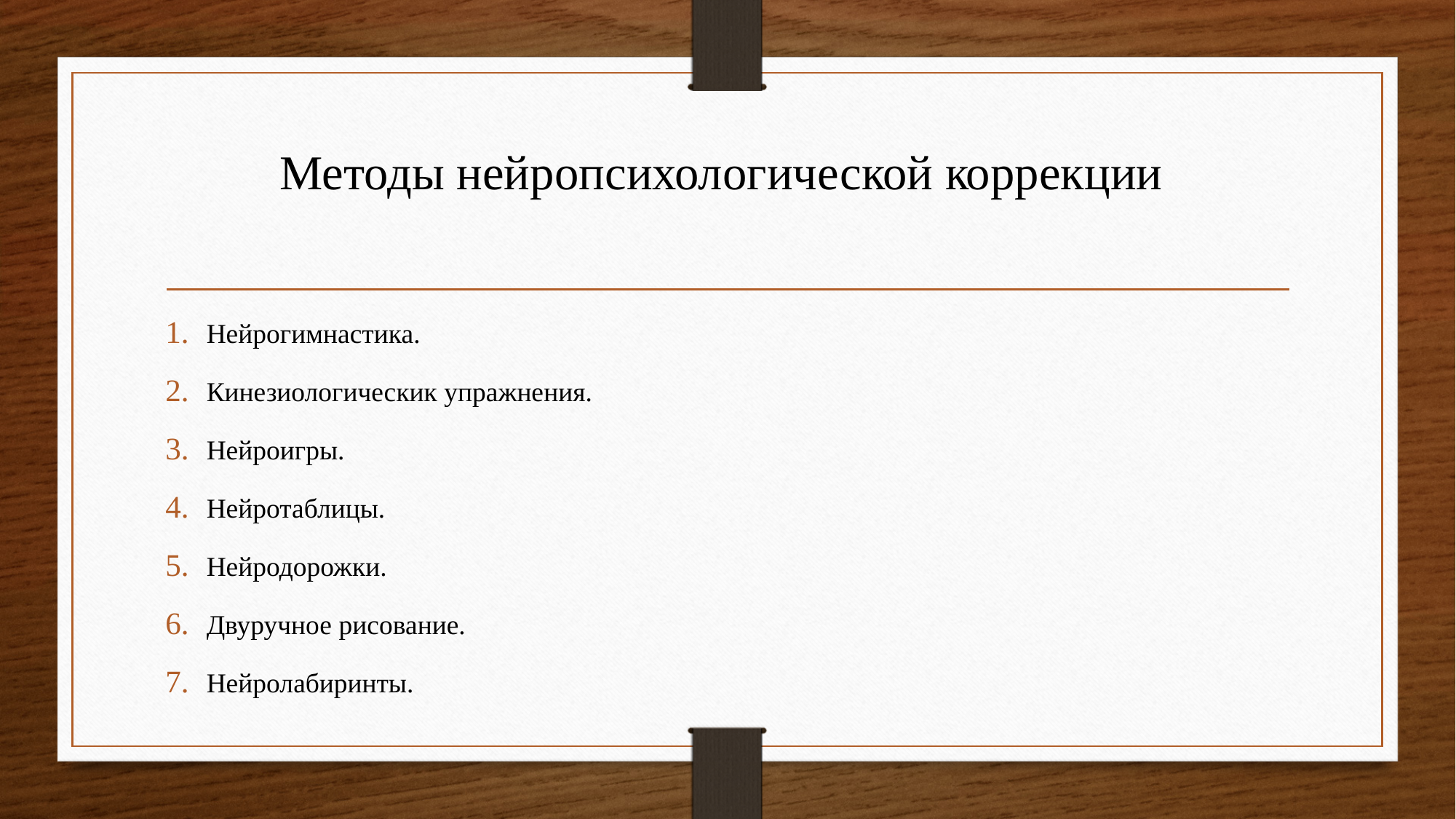

# Методы нейропсихологической коррекции
Нейрогимнастика.
Кинезиологическик упражнения.
Нейроигры.
Нейротаблицы.
Нейродорожки.
Двуручное рисование.
Нейролабиринты.